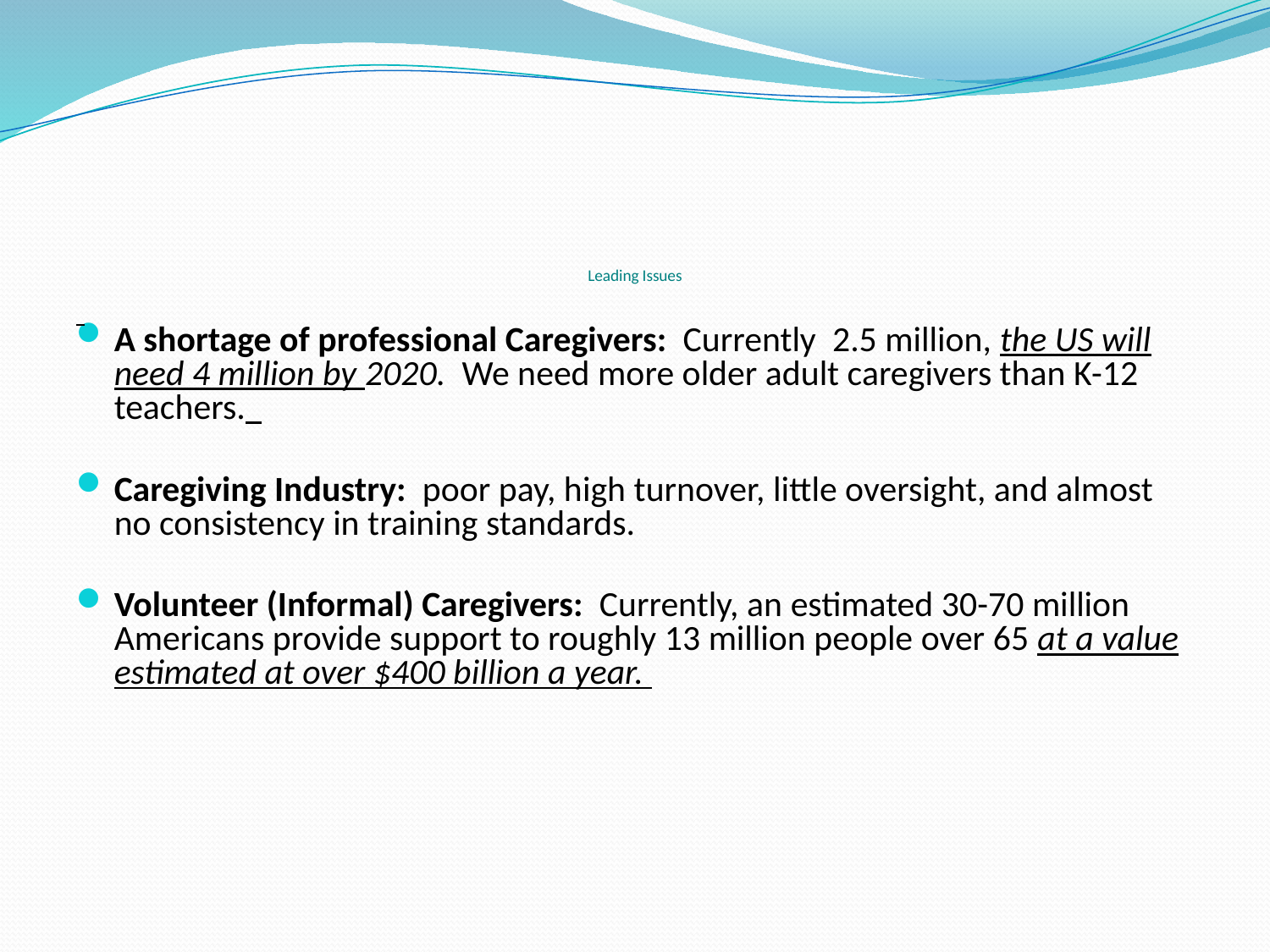

# Leading Issues

A shortage of professional Caregivers:  Currently  2.5 million, the US will need 4 million by 2020.  We need more older adult caregivers than K-12 teachers.

Caregiving Industry:  poor pay, high turnover, little oversight, and almost no consistency in training standards.

Volunteer (Informal) Caregivers:  Currently, an estimated 30-70 million Americans provide support to roughly 13 million people over 65 at a value estimated at over $400 billion a year.